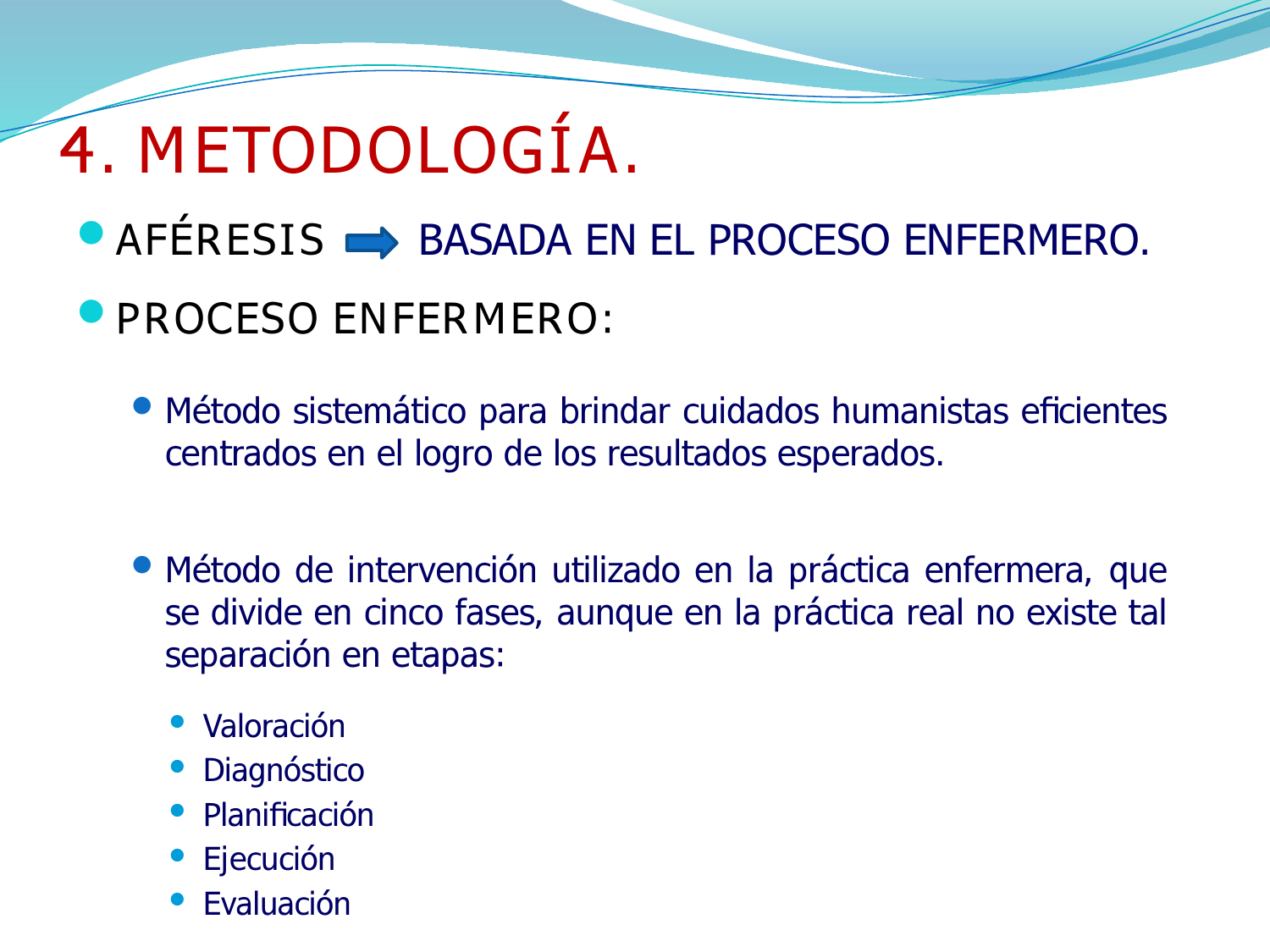

# 4. METODOLOGÍA.
AFÉRESIS       BASADA EN EL PROCESO ENFERMERO.

PROCESO ENFERMERO:

Método sistemático para brindar cuidados humanistas eficientes centrados en el logro de los resultados esperados.

Método de intervención utilizado en la práctica enfermera, que se divide en cinco fases, aunque en la práctica real no existe tal separación en etapas:

Valoración
Diagnóstico
Planificación
Ejecución
Evaluación